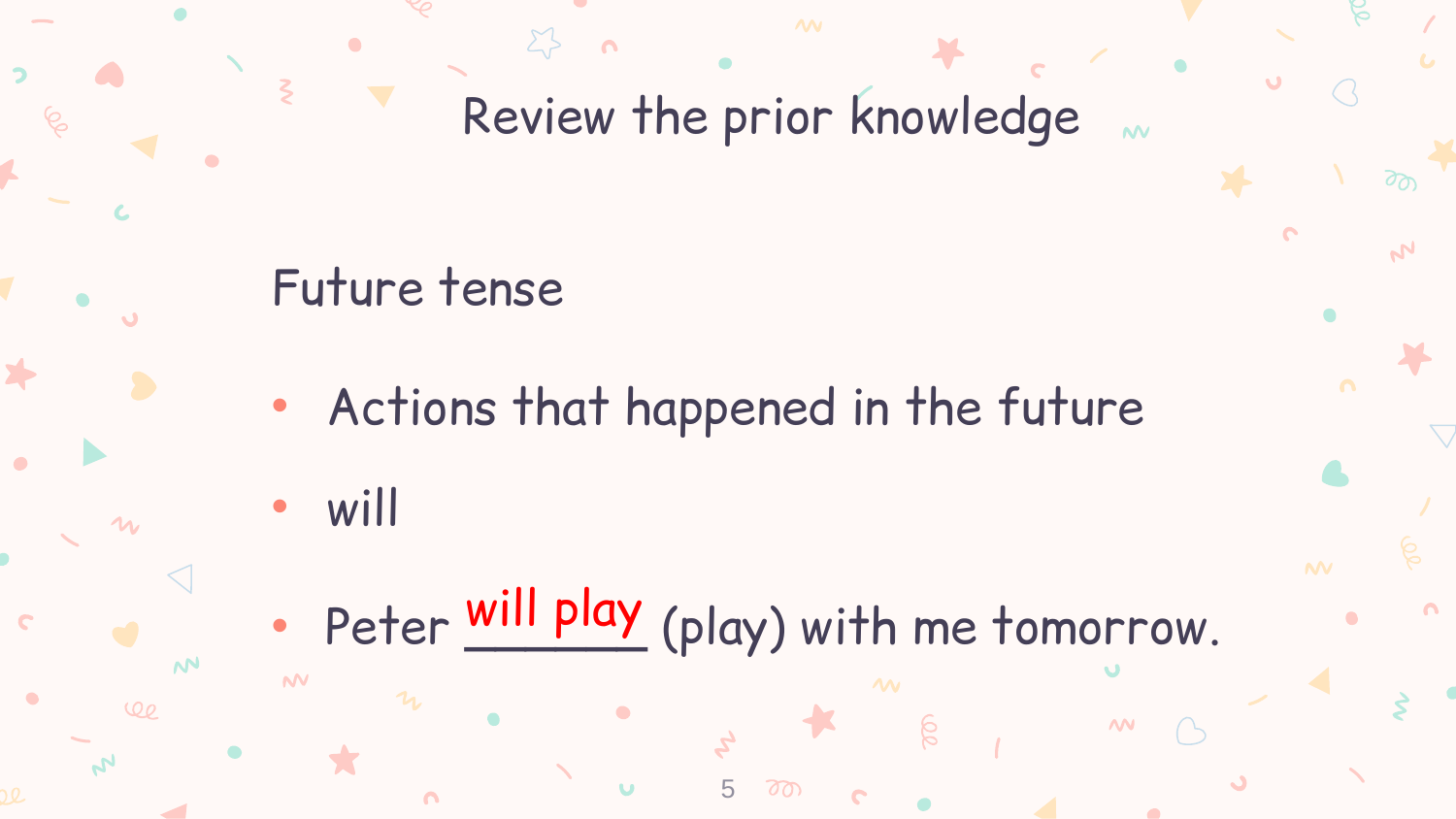

Review the prior knowledge
Future tense
Actions that happened in the future
will
will play
Peter ______ (play) with me tomorrow.
5